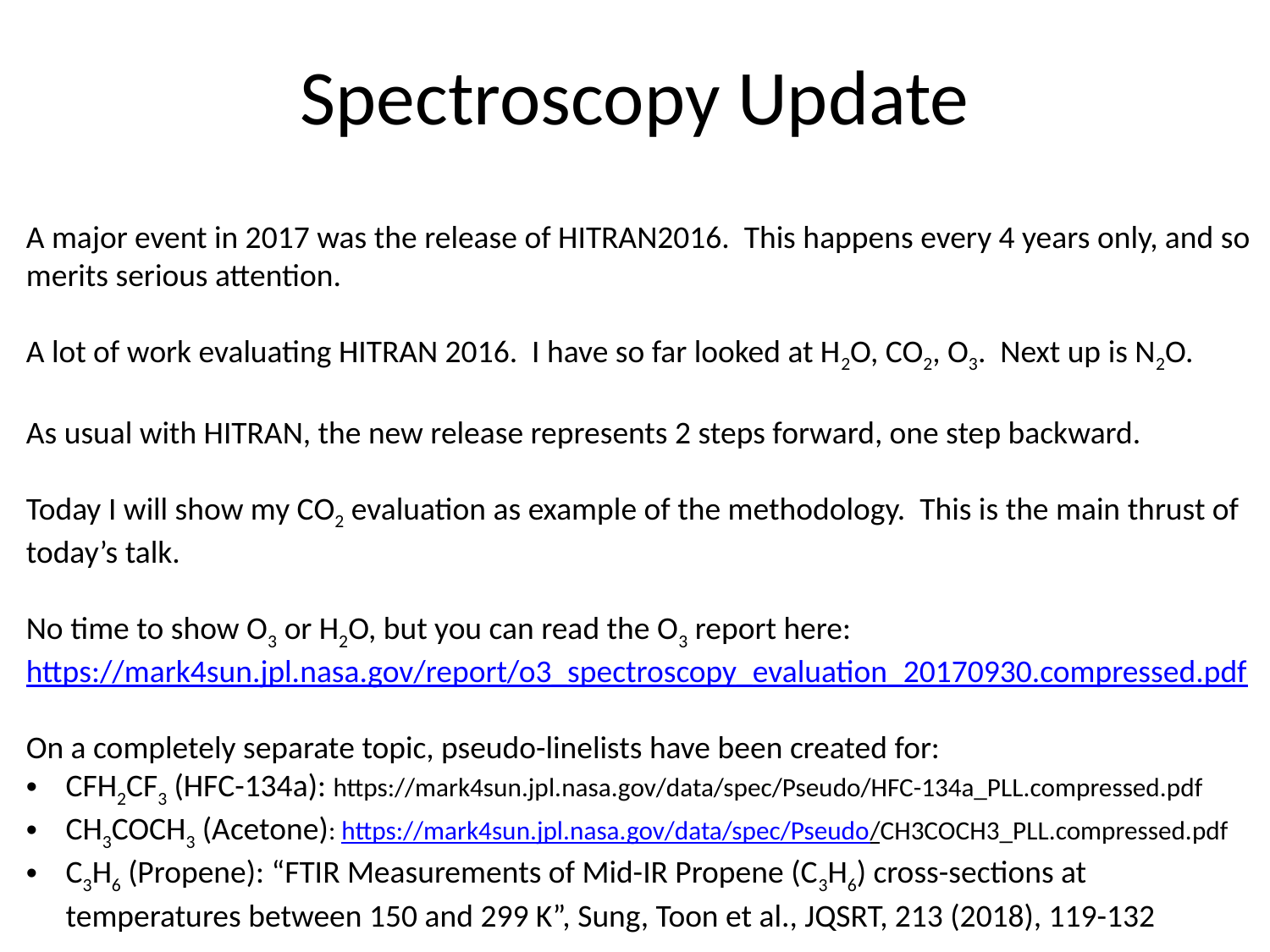

# Spectroscopy Update
A major event in 2017 was the release of HITRAN2016.  This happens every 4 years only, and so merits serious attention.

A lot of work evaluating HITRAN 2016.  I have so far looked at H2O, CO2, O3.  Next up is N2O.

As usual with HITRAN, the new release represents 2 steps forward, one step backward.

Today I will show my CO2 evaluation as example of the methodology.  This is the main thrust of today’s talk.

No time to show O3 or H2O, but you can read the O3 report here:
https://mark4sun.jpl.nasa.gov/report/o3_spectroscopy_evaluation_20170930.compressed.pdf

On a completely separate topic, pseudo-linelists have been created for:
CFH2CF3 (HFC-134a): https://mark4sun.jpl.nasa.gov/data/spec/Pseudo/HFC-134a_PLL.compressed.pdf
CH3COCH3 (Acetone): https://mark4sun.jpl.nasa.gov/data/spec/Pseudo/CH3COCH3_PLL.compressed.pdf
C3H6 (Propene): “FTIR Measurements of Mid-IR Propene (C3H6) cross-sections at temperatures between 150 and 299 K”, Sung, Toon et al., JQSRT, 213 (2018), 119-132